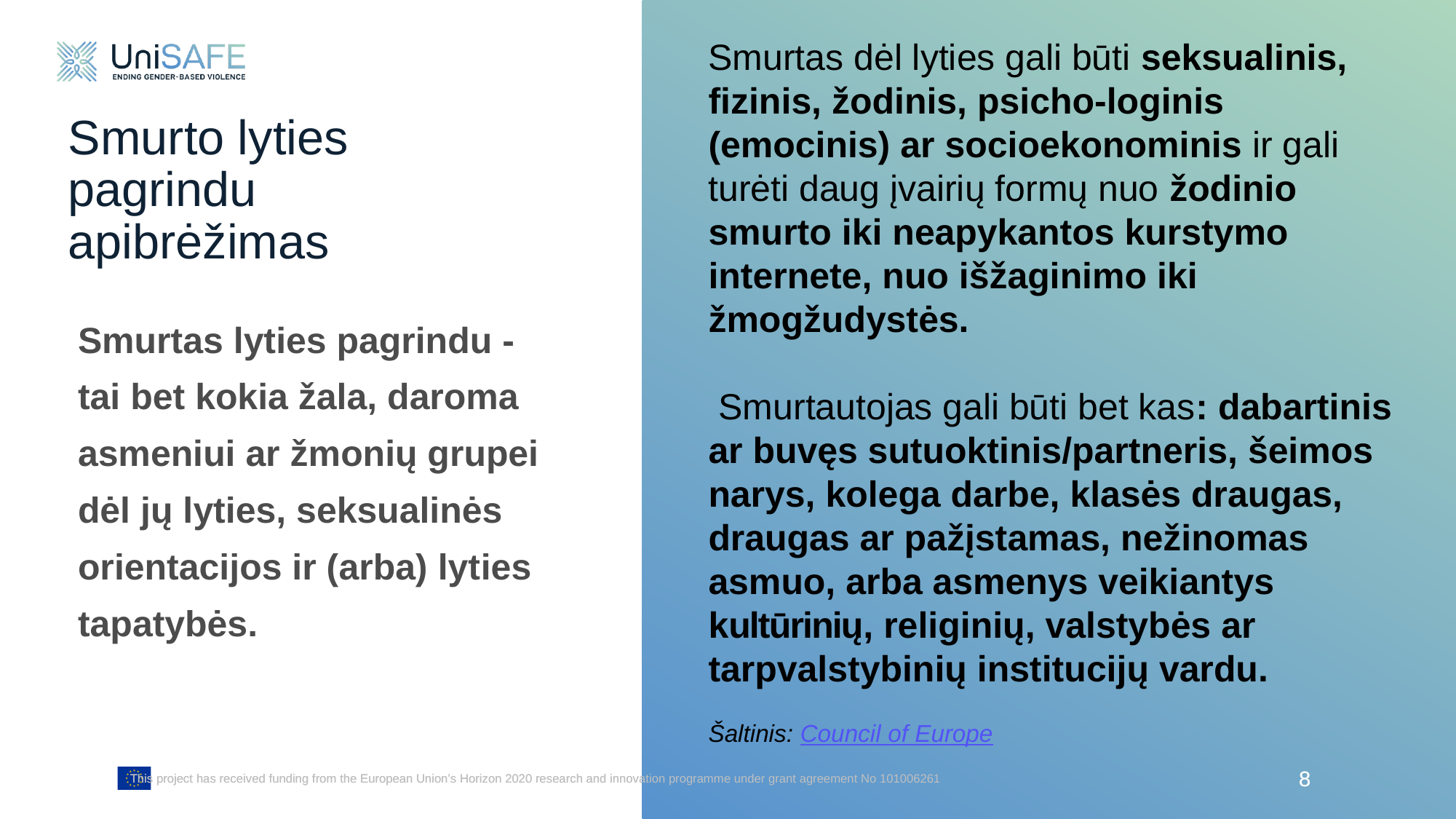

Smurtas dėl lyties gali būti seksualinis, fizinis, žodinis, psicho-loginis (emocinis) ar socioekonominis ir gali turėti daug įvairių formų nuo žodinio smurto iki neapykantos kurstymo internete, nuo išžaginimo iki žmogžudystės.
 Smurtautojas gali būti bet kas: dabartinis ar buvęs sutuoktinis/partneris, šeimos narys, kolega darbe, klasės draugas, draugas ar pažįstamas, nežinomas asmuo, arba asmenys veikiantys kultūrinių, religinių, valstybės ar tarpvalstybinių institucijų vardu.
Šaltinis: Council of Europe
# Smurto lyties pagrindu apibrėžimas
Smurtas lyties pagrindu - tai bet kokia žala, daroma asmeniui ar žmonių grupei dėl jų lyties, seksualinės orientacijos ir (arba) lyties tapatybės.
8